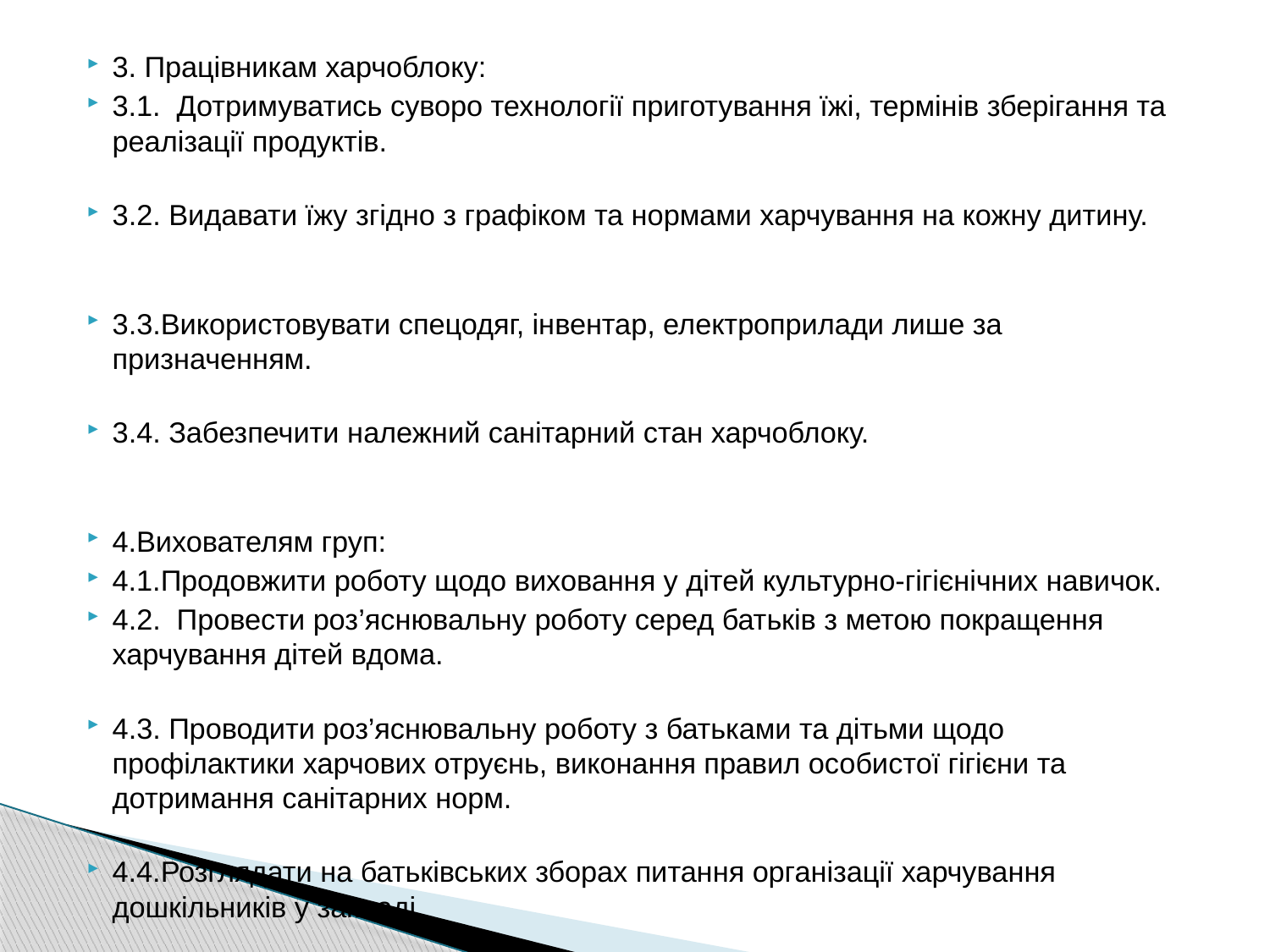

3. Працівникам харчоблоку:
3.1.  Дотримуватись суворо технології приготування їжі, термінів зберігання та реалізації продуктів.
3.2. Видавати їжу згідно з графіком та нормами харчування на кожну дитину.
3.3.Використовувати спецодяг, інвентар, електроприлади лише за призначенням.
3.4. Забезпечити належний санітарний стан харчоблоку.
4.Вихователям груп:
4.1.Продовжити роботу щодо виховання у дітей культурно-гігієнічних навичок.
4.2.  Провести роз’яснювальну роботу серед батьків з метою покращення харчування дітей вдома.
4.3. Проводити роз’яснювальну роботу з батьками та дітьми щодо профілактики харчових отруєнь, виконання правил особистої гігієни та дотримання санітарних норм.
4.4.Розглядати на батьківських зборах питання організації харчування дошкільників у закладі.